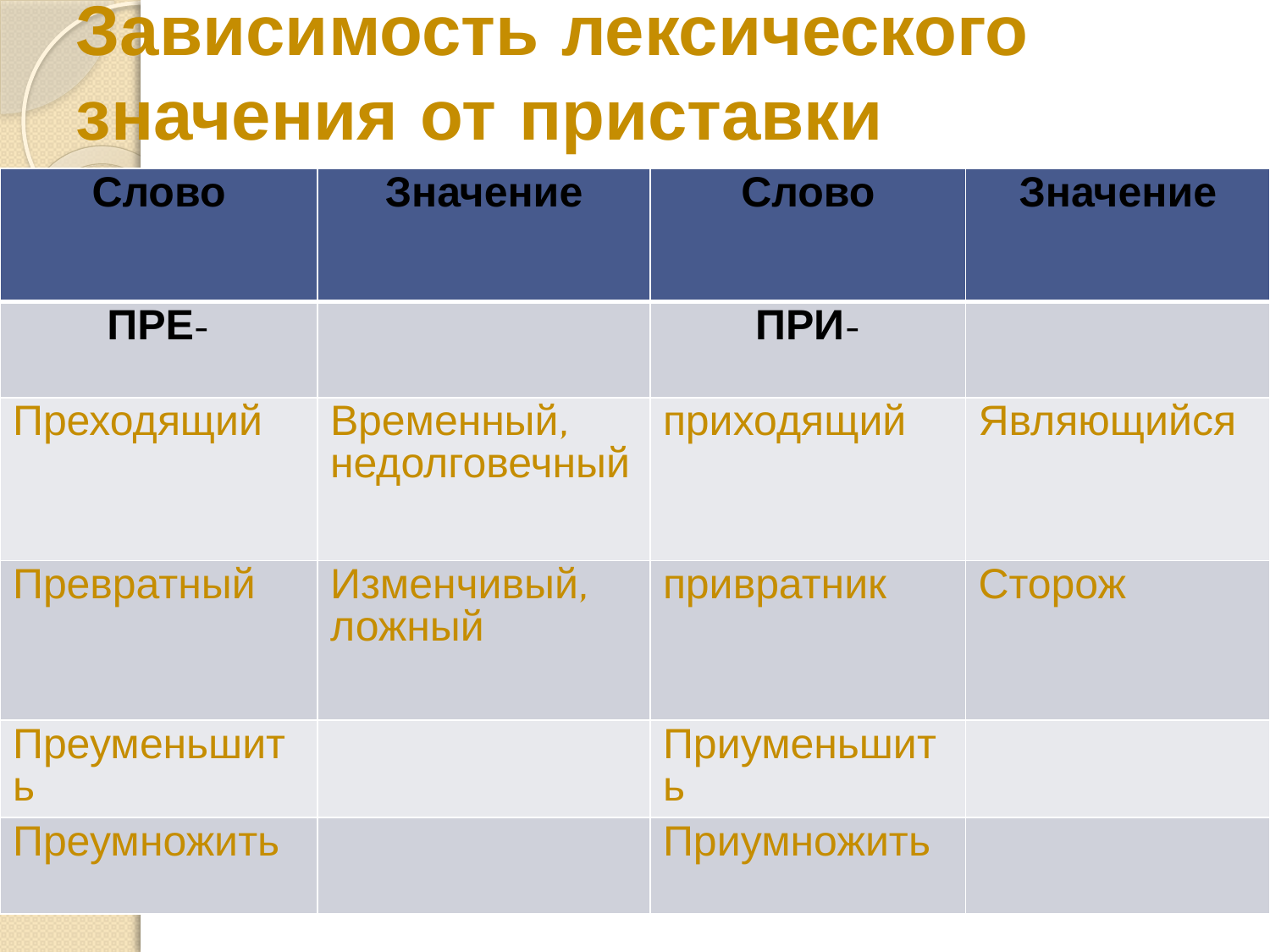

# Зависимость лексического значения от приставки
| Слово | Значение | Слово | Значение |
| --- | --- | --- | --- |
| ПРЕ- |  | ПРИ- |  |
| Преходящий | Временный, недолговечный | приходящий | Являющийся |
| Превратный | Изменчивый, ложный | привратник | Сторож |
| Преуменьшить |  | Приуменьшить |  |
| Преумножить |  | Приумножить |  |